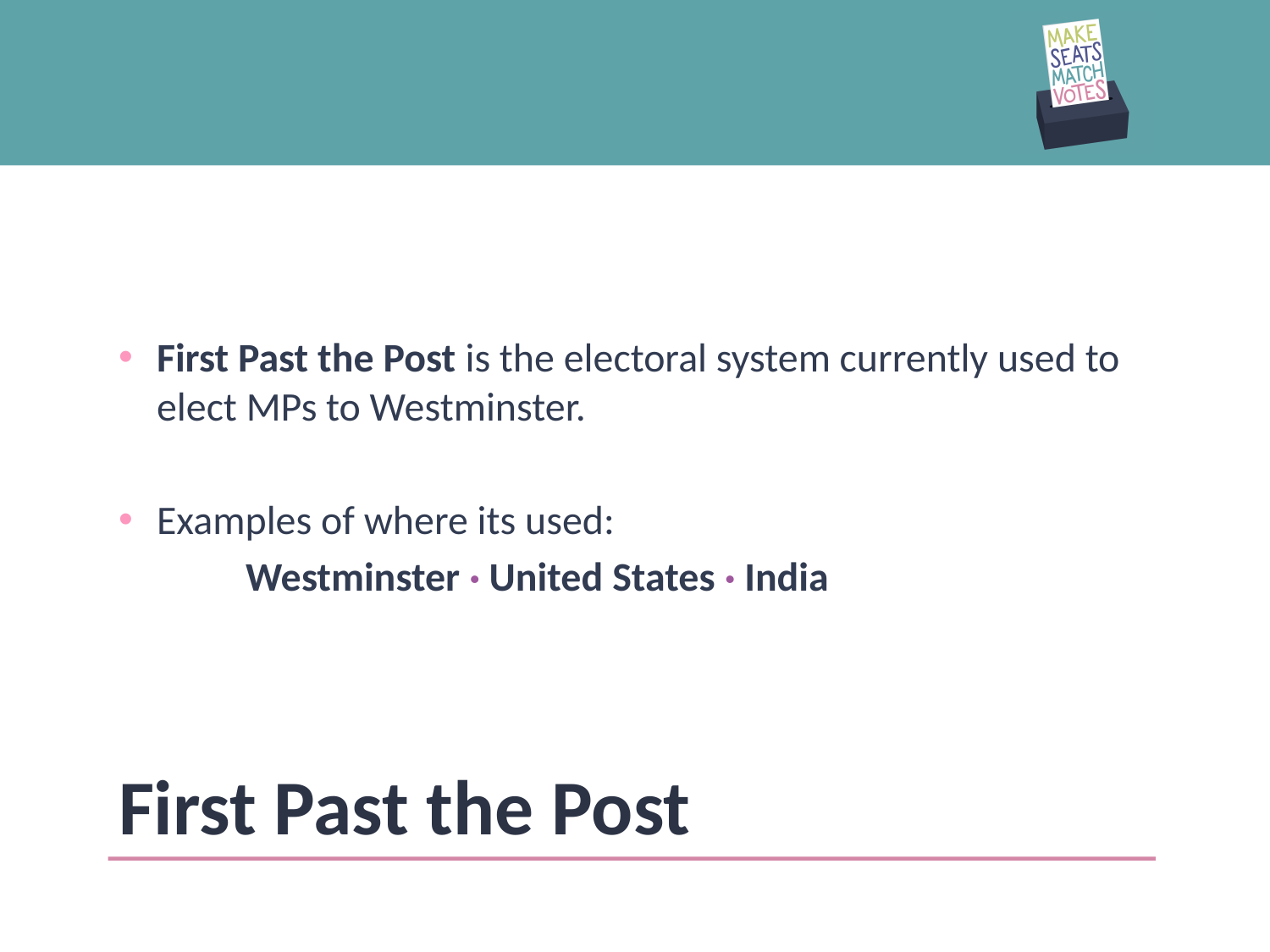

First Past the Post is the electoral system currently used to elect MPs to Westminster.

Examples of where its used:
	Westminster · United States · India
# First Past the Post